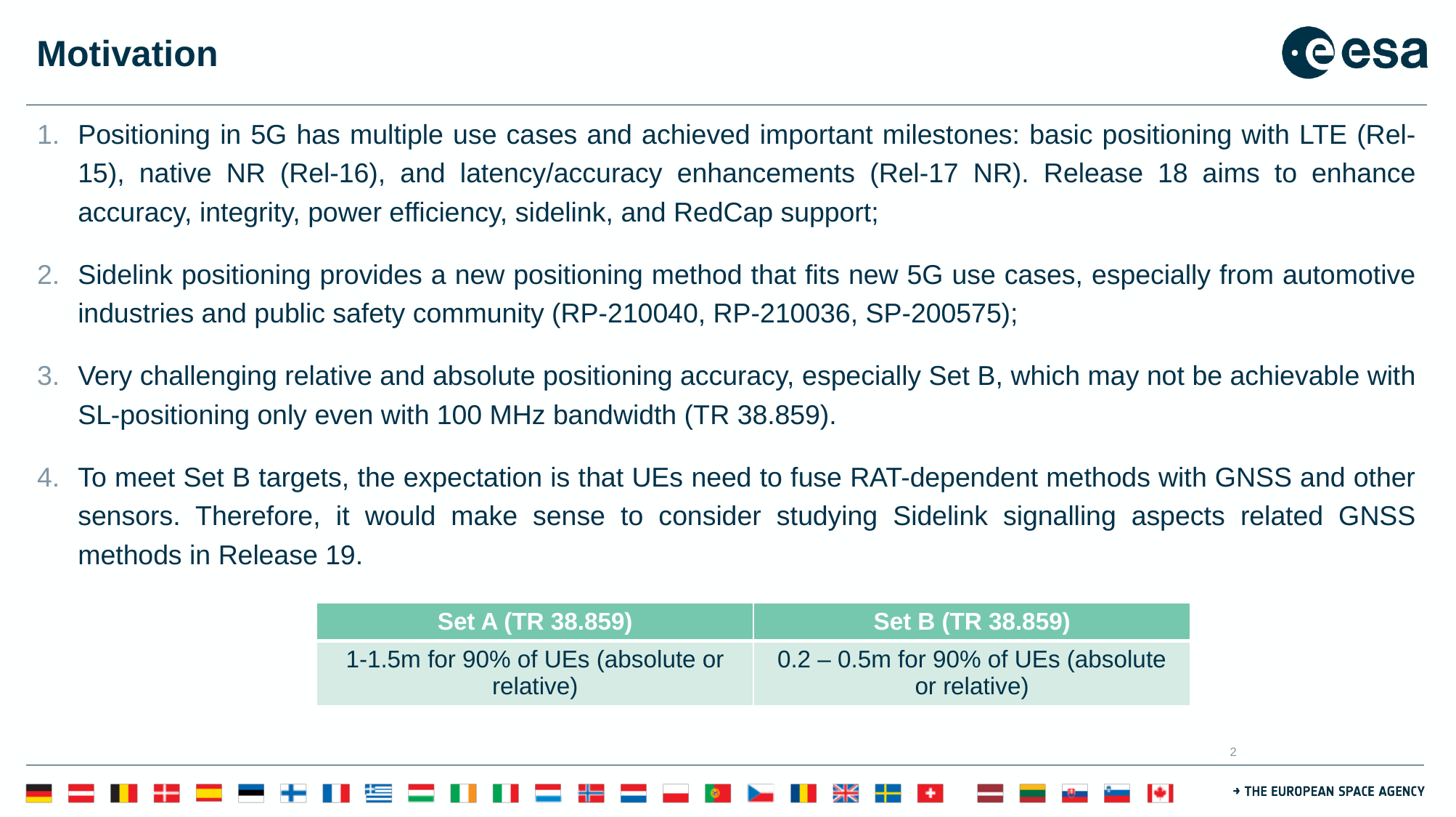

# Motivation
Positioning in 5G has multiple use cases and achieved important milestones: basic positioning with LTE (Rel-15), native NR (Rel-16), and latency/accuracy enhancements (Rel-17 NR). Release 18 aims to enhance accuracy, integrity, power efficiency, sidelink, and RedCap support;
Sidelink positioning provides a new positioning method that fits new 5G use cases, especially from automotive industries and public safety community (RP-210040, RP-210036, SP-200575);
Very challenging relative and absolute positioning accuracy, especially Set B, which may not be achievable with SL-positioning only even with 100 MHz bandwidth (TR 38.859).
To meet Set B targets, the expectation is that UEs need to fuse RAT-dependent methods with GNSS and other sensors. Therefore, it would make sense to consider studying Sidelink signalling aspects related GNSS methods in Release 19.
| Set A (TR 38.859) | Set B (TR 38.859) |
| --- | --- |
| 1-1.5m for 90% of UEs (absolute or relative) | 0.2 – 0.5m for 90% of UEs (absolute or relative) |